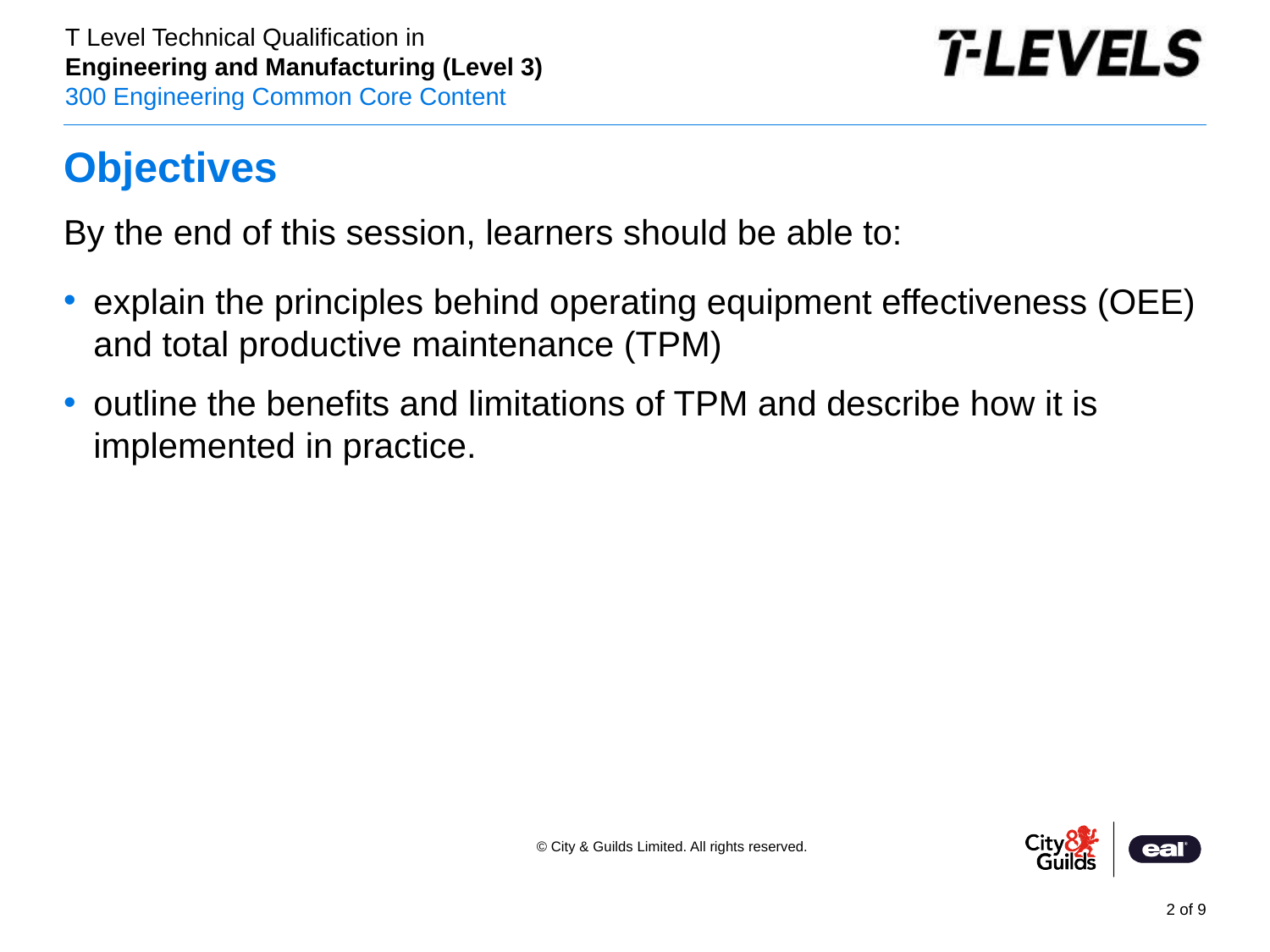

# Objectives
By the end of this session, learners should be able to:
explain the principles behind operating equipment effectiveness (OEE) and total productive maintenance (TPM)
outline the benefits and limitations of TPM and describe how it is implemented in practice.